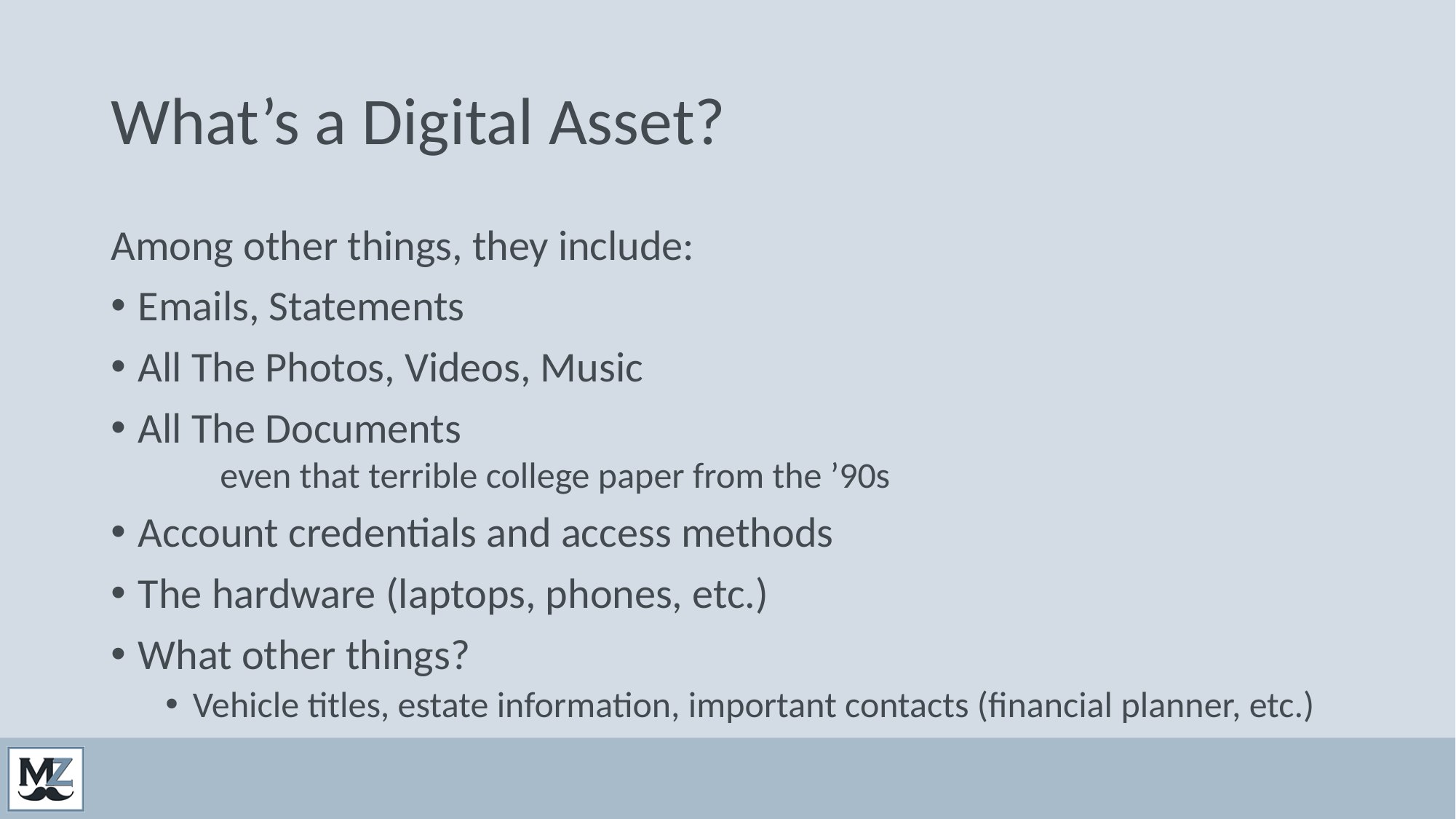

# What’s a Digital Asset?
Among other things, they include:
Emails, Statements
All The Photos, Videos, Music
All The Documents
	even that terrible college paper from the ’90s
Account credentials and access methods
The hardware (laptops, phones, etc.)
What other things?
Vehicle titles, estate information, important contacts (financial planner, etc.)